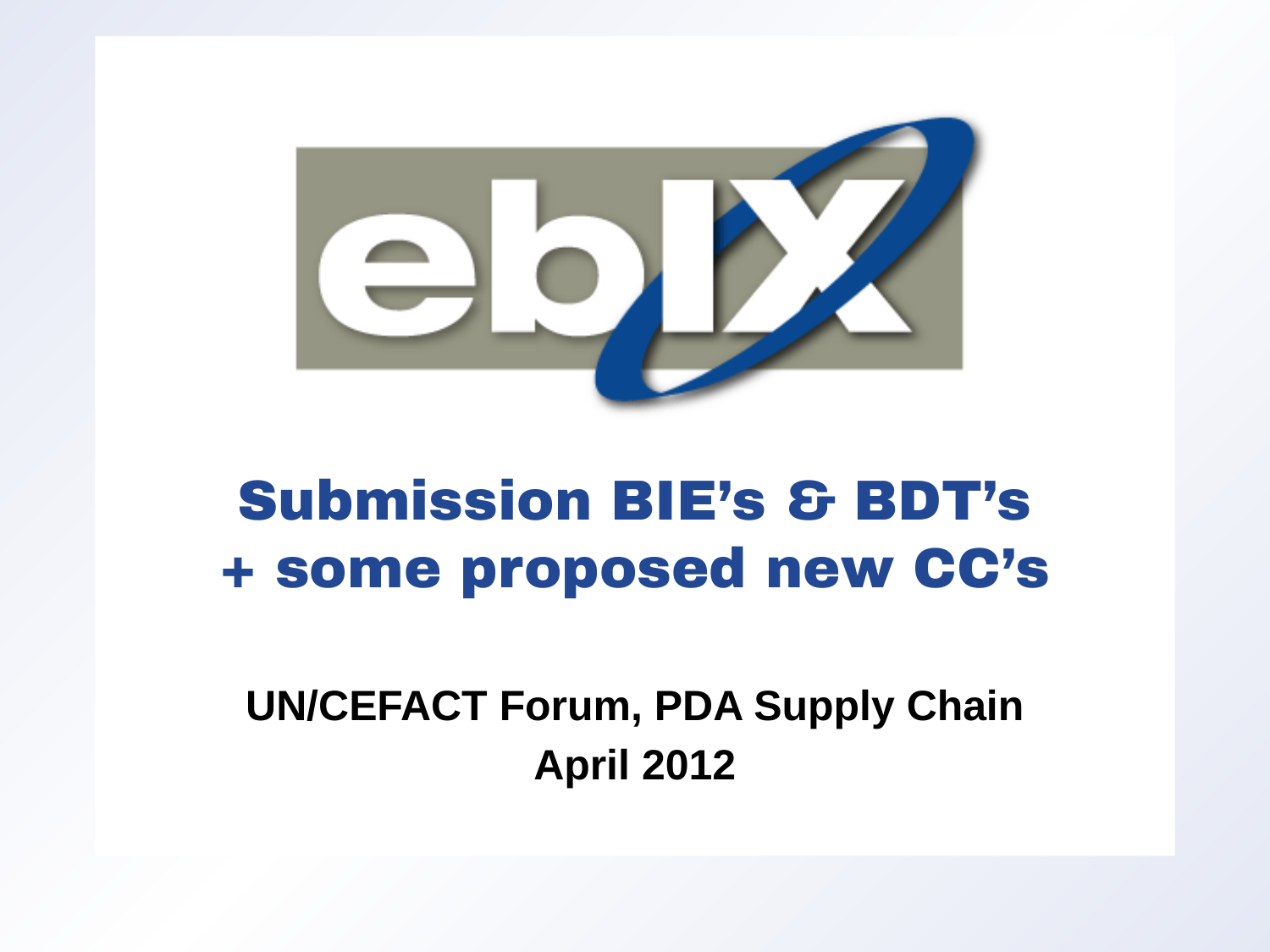

# Submission BIE’s & BDT’s + some proposed new CC’s
UN/CEFACT Forum, PDA Supply Chain
April 2012